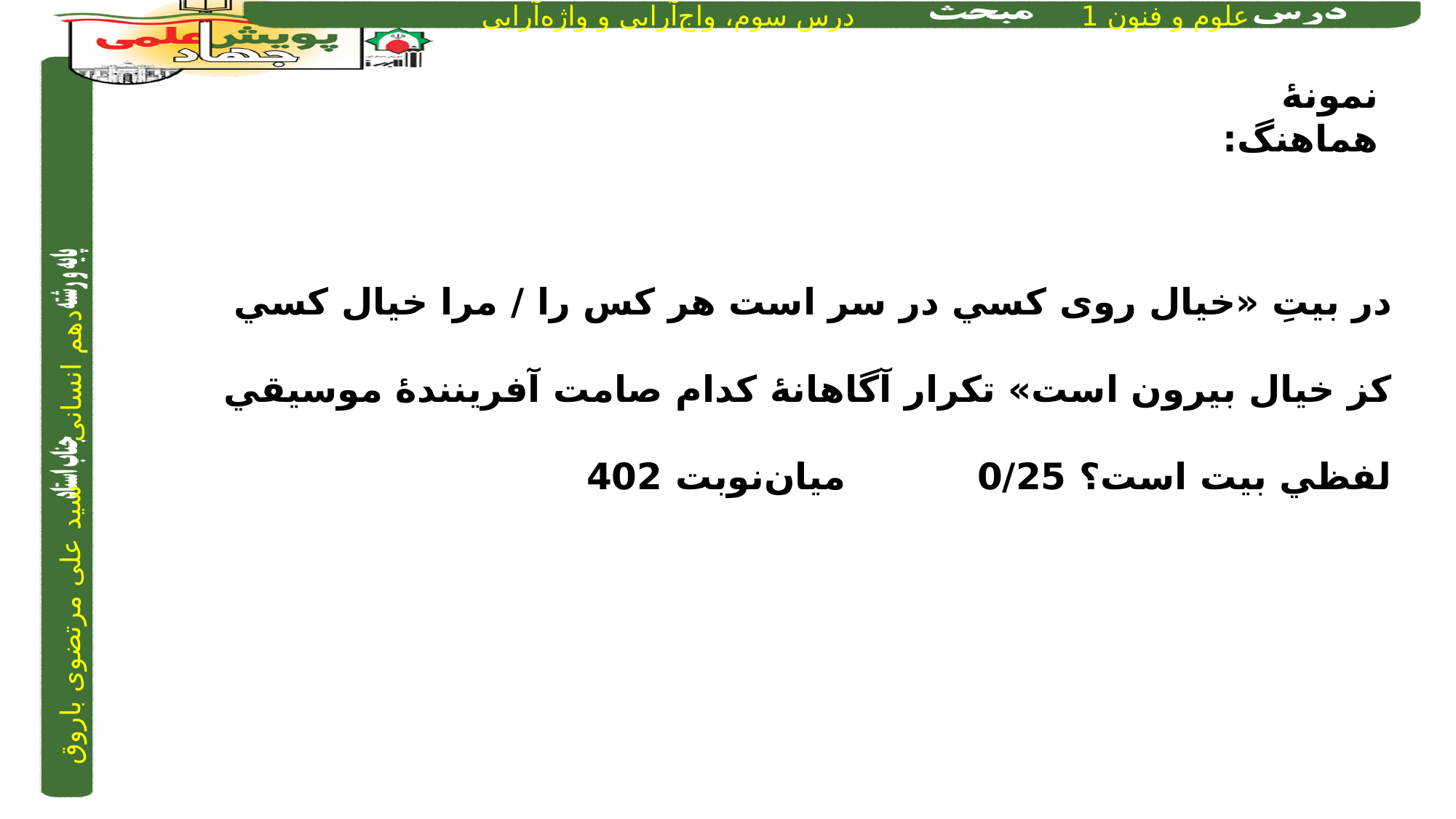

نمونۀ هماهنگ:
در بيتِ «خيال روی کسي در سر است هر کس را / مرا خيال کسي کز خيال بيرون است» تکرار آگاهانۀ کدام صامت آفرينندۀ موسيقي لفظي بيت است؟ 0/25			میان‌نوبت 402